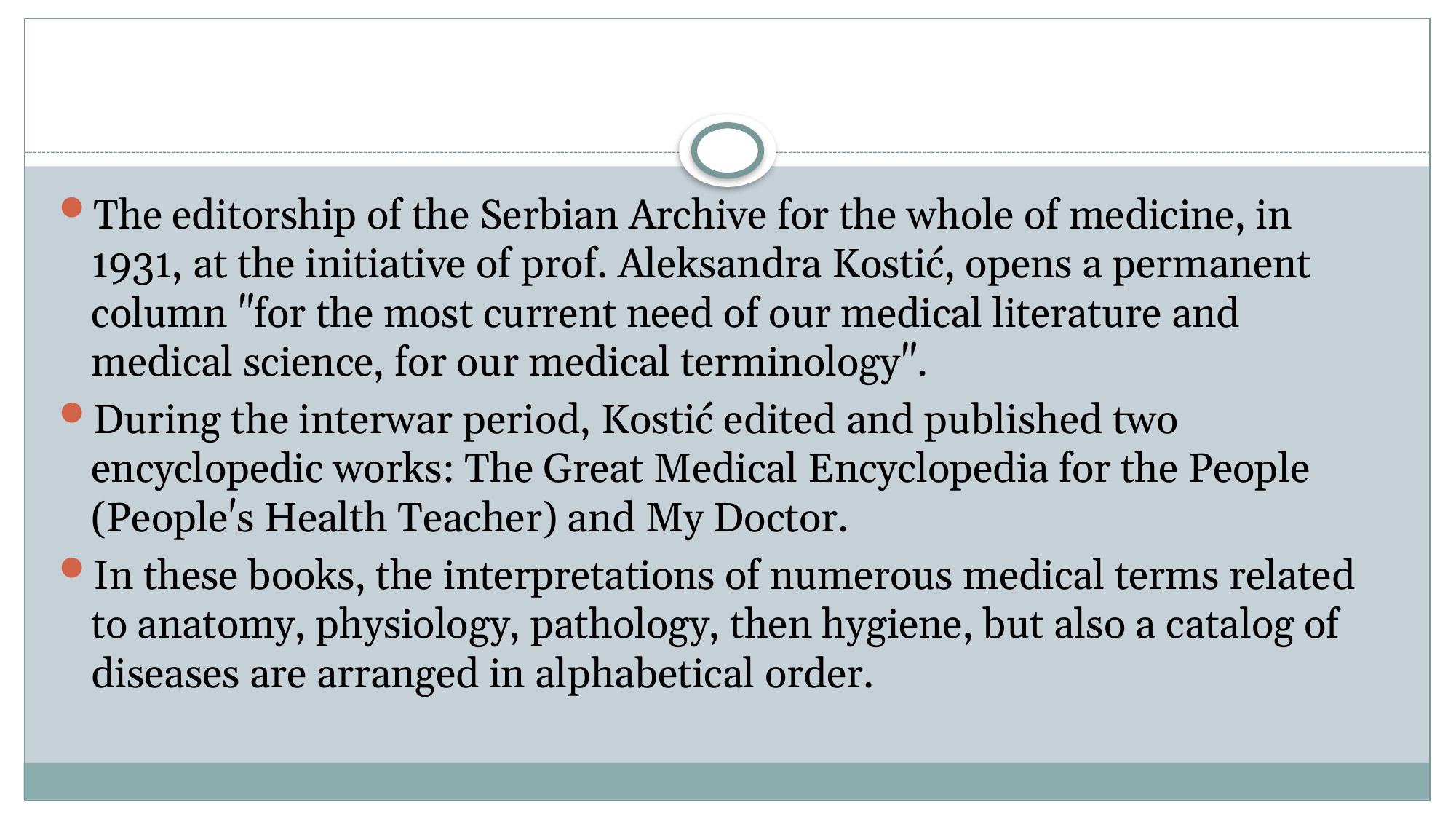

#
The editorship of the Serbian Archive for the whole of medicine, in 1931, at the initiative of prof. Aleksandra Kostić, opens a permanent column "for the most current need of our medical literature and medical science, for our medical terminology".
During the interwar period, Kostić edited and published two encyclopedic works: The Great Medical Encyclopedia for the People (People's Health Teacher) and My Doctor.
In these books, the interpretations of numerous medical terms related to anatomy, physiology, pathology, then hygiene, but also a catalog of diseases are arranged in alphabetical order.